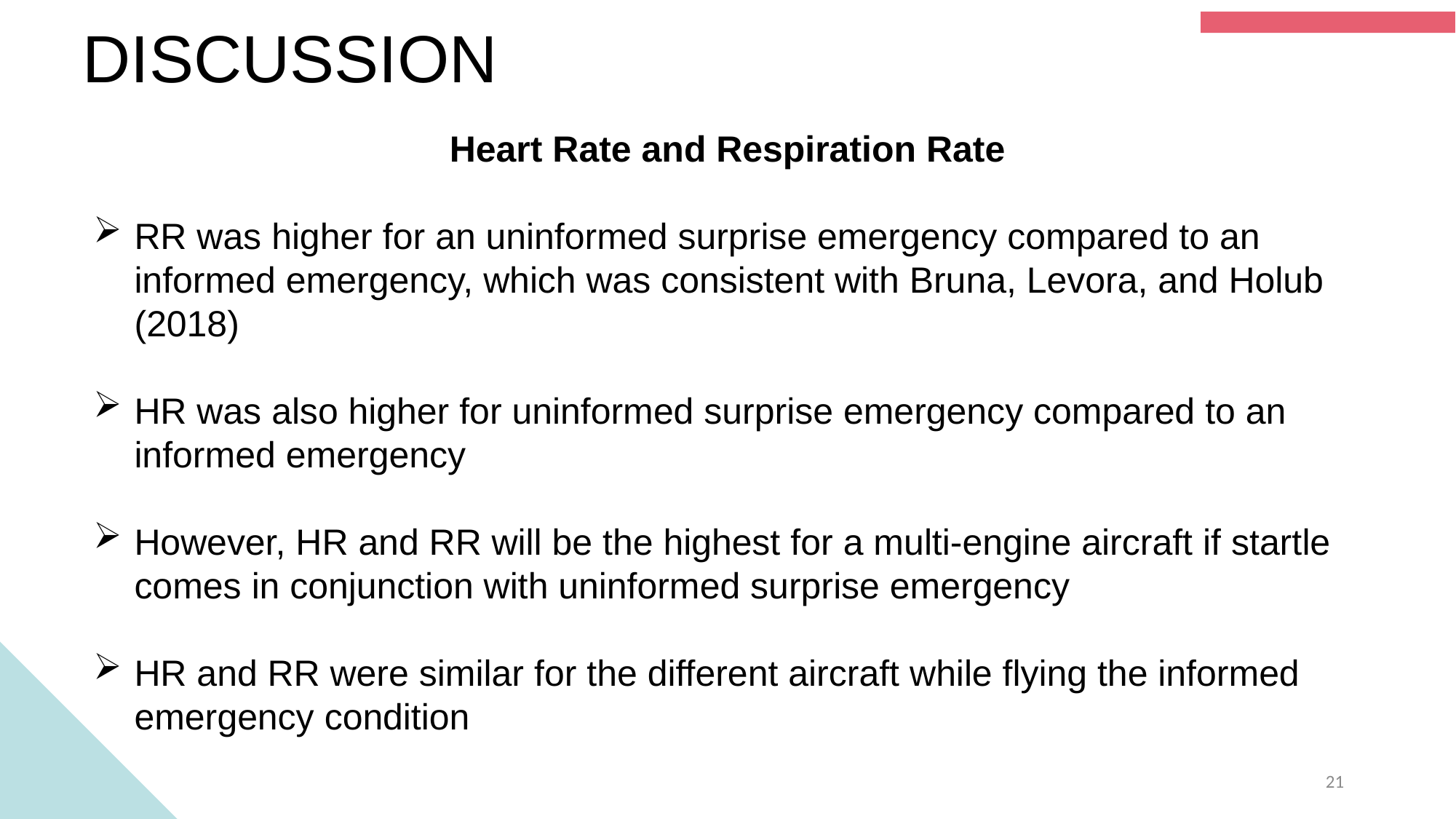

DISCUSSION
Heart Rate and Respiration Rate

RR was higher for an uninformed surprise emergency compared to an informed emergency, which was consistent with Bruna, Levora, and Holub (2018)

HR was also higher for uninformed surprise emergency compared to an informed emergency

However, HR and RR will be the highest for a multi-engine aircraft if startle comes in conjunction with uninformed surprise emergency

HR and RR were similar for the different aircraft while flying the informed emergency condition

21